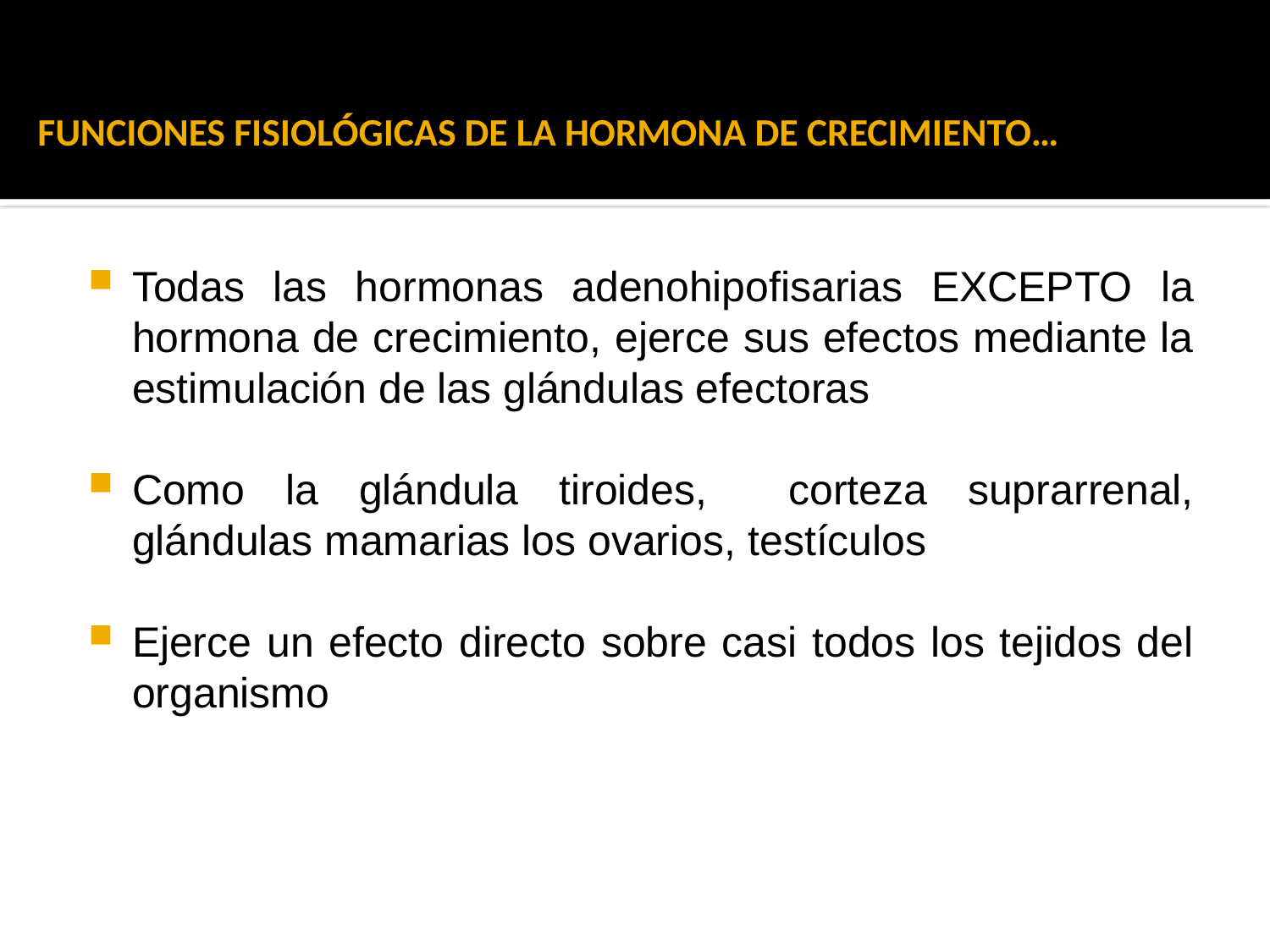

# FUNCIONES FISIOLÓGICAS DE LA HORMONA DE CRECIMIENTO…
Todas las hormonas adenohipofisarias EXCEPTO la hormona de crecimiento, ejerce sus efectos mediante la estimulación de las glándulas efectoras

Como la glándula tiroides,  corteza suprarrenal, glándulas mamarias los ovarios, testículos

Ejerce un efecto directo sobre casi todos los tejidos del organismo